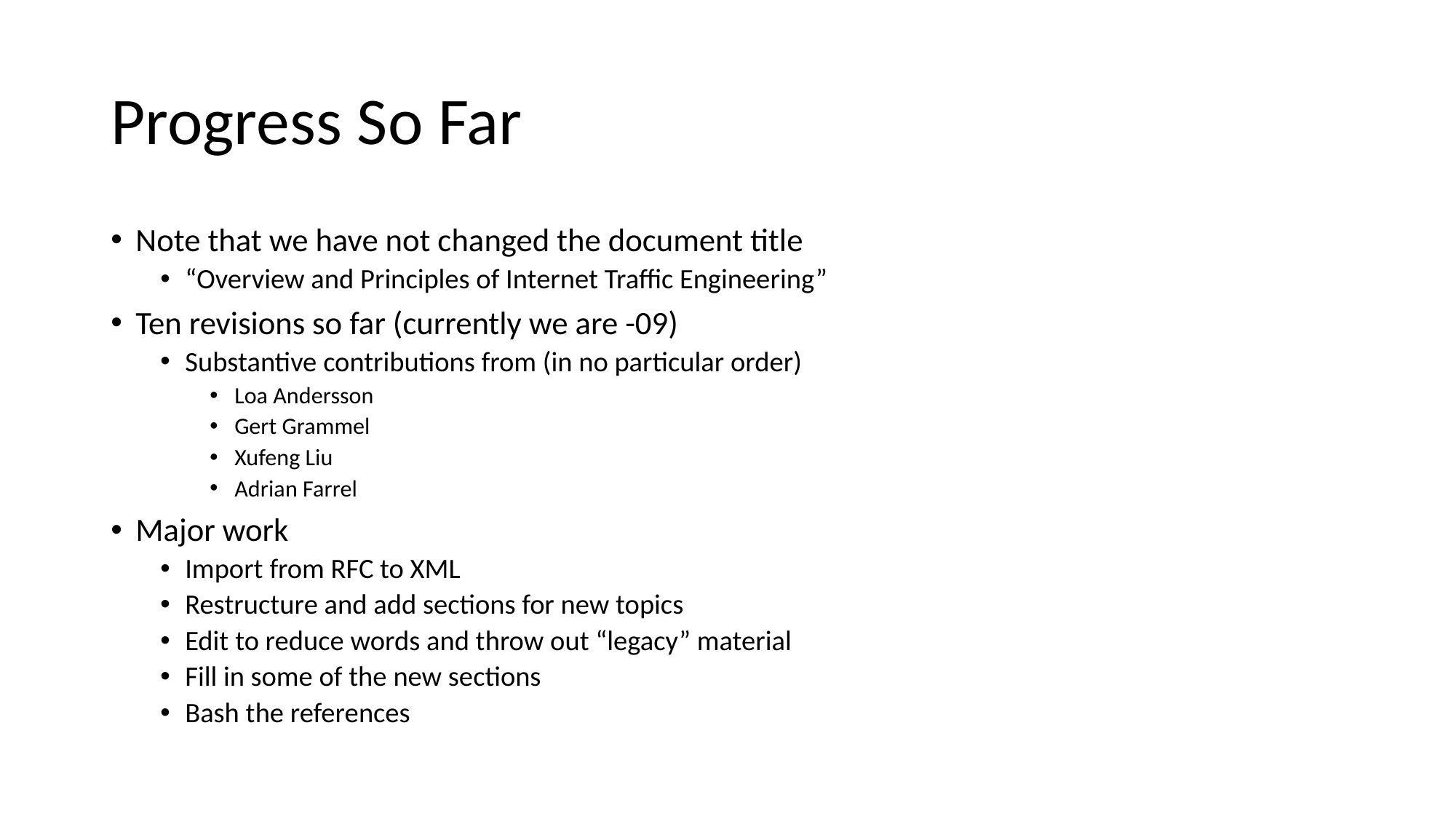

# Progress So Far
Note that we have not changed the document title
“Overview and Principles of Internet Traffic Engineering”
Ten revisions so far (currently we are -09)
Substantive contributions from (in no particular order)
Loa Andersson
Gert Grammel
Xufeng Liu
Adrian Farrel
Major work
Import from RFC to XML
Restructure and add sections for new topics
Edit to reduce words and throw out “legacy” material
Fill in some of the new sections
Bash the references